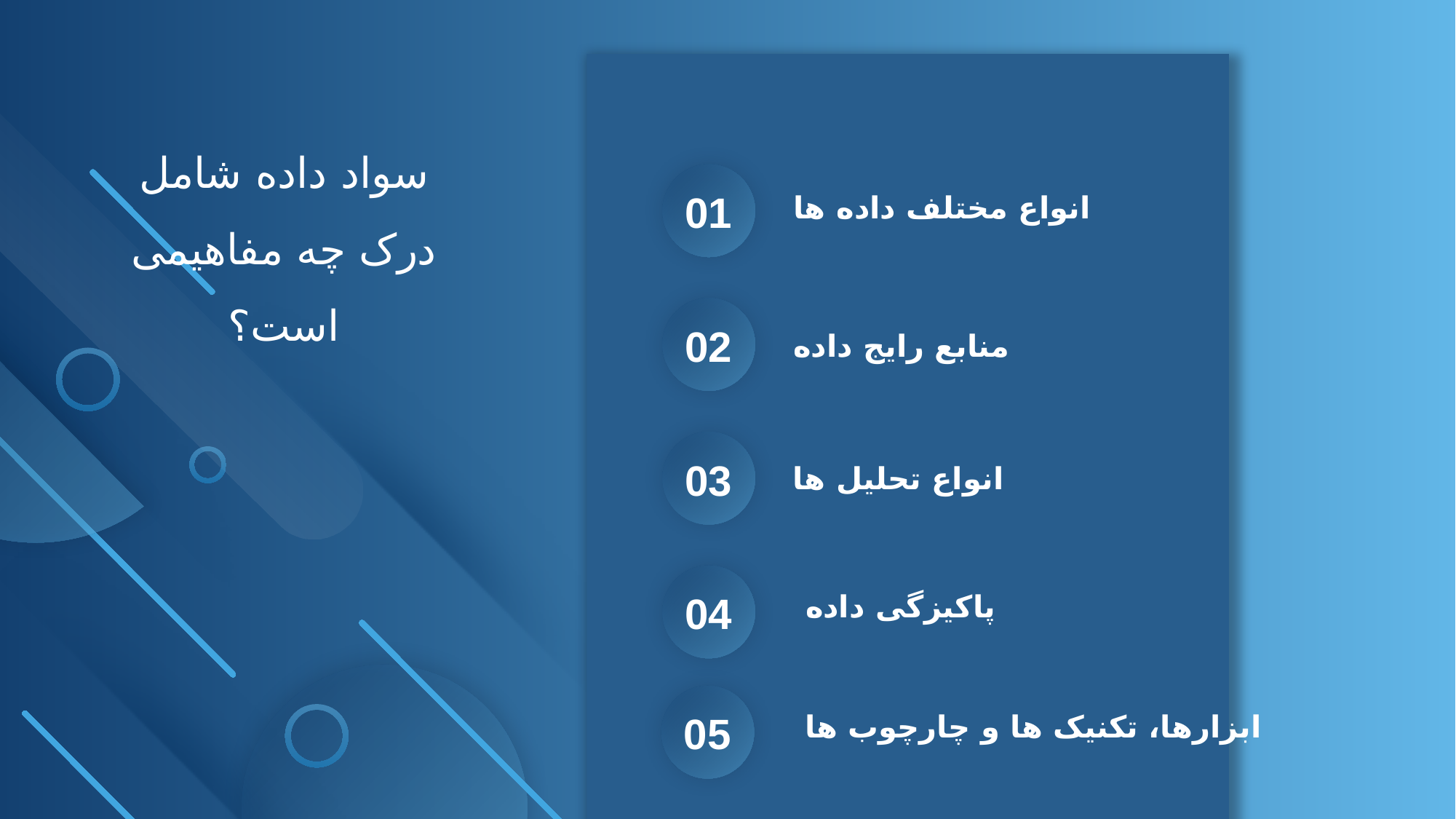

سواد داده شامل درک چه مفاهیمی است؟

01
انواع مختلف داده ها

02
منابع رایج داده

03
انواع تحلیل ها

04
پاکیزگی داده

05
ابزارها، تکنیک ها و چارچوب ها